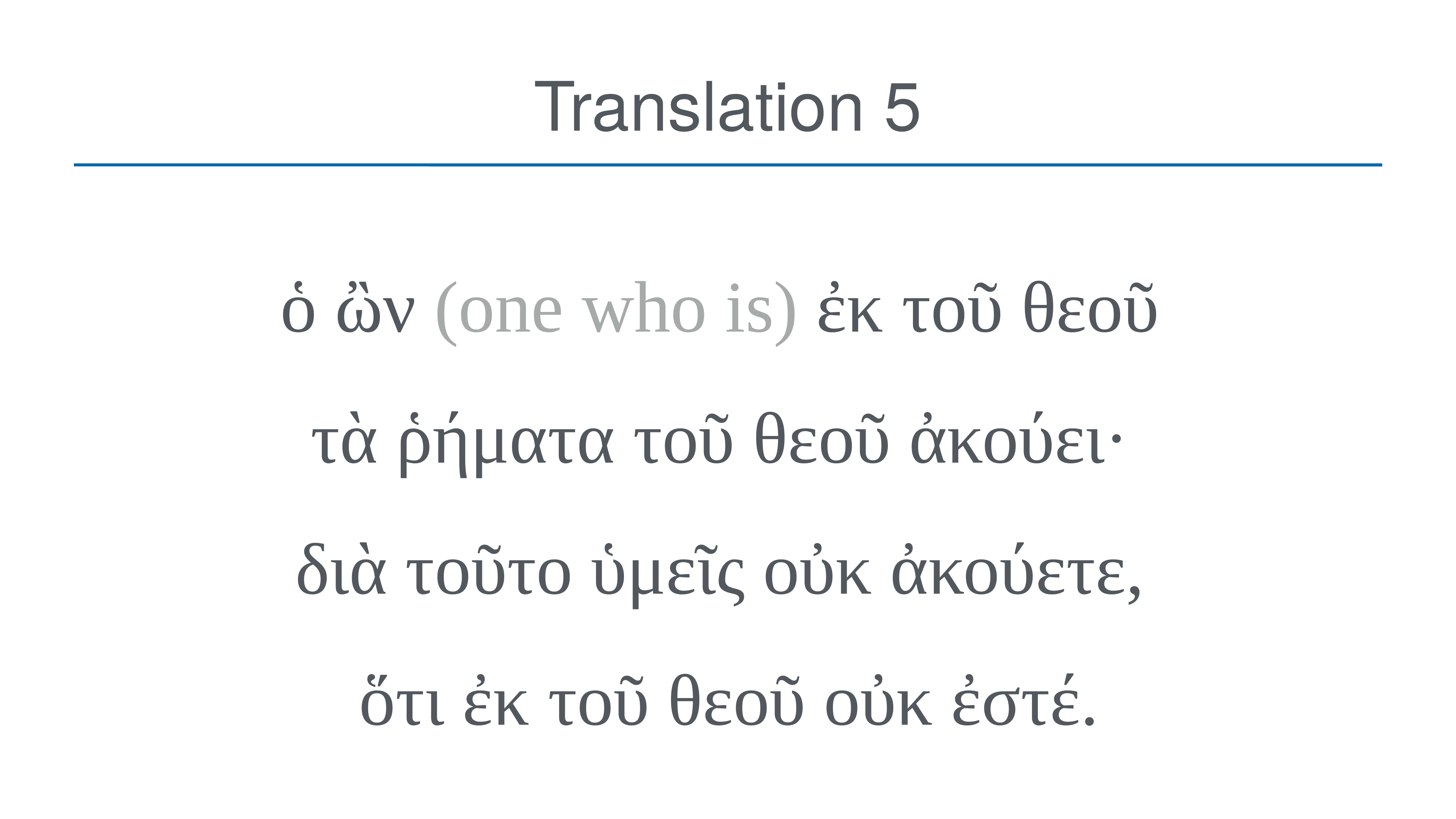

# Translation 5
ὁ ὢν (one who is) ἐκ τοῦ θεοῦ
τὰ ῥήματα τοῦ θεοῦ ἀκούει·
διὰ τοῦτο ὑμεῖς οὐκ ἀκούετε,
ὅτι ἐκ τοῦ θεοῦ οὐκ ἐστέ.